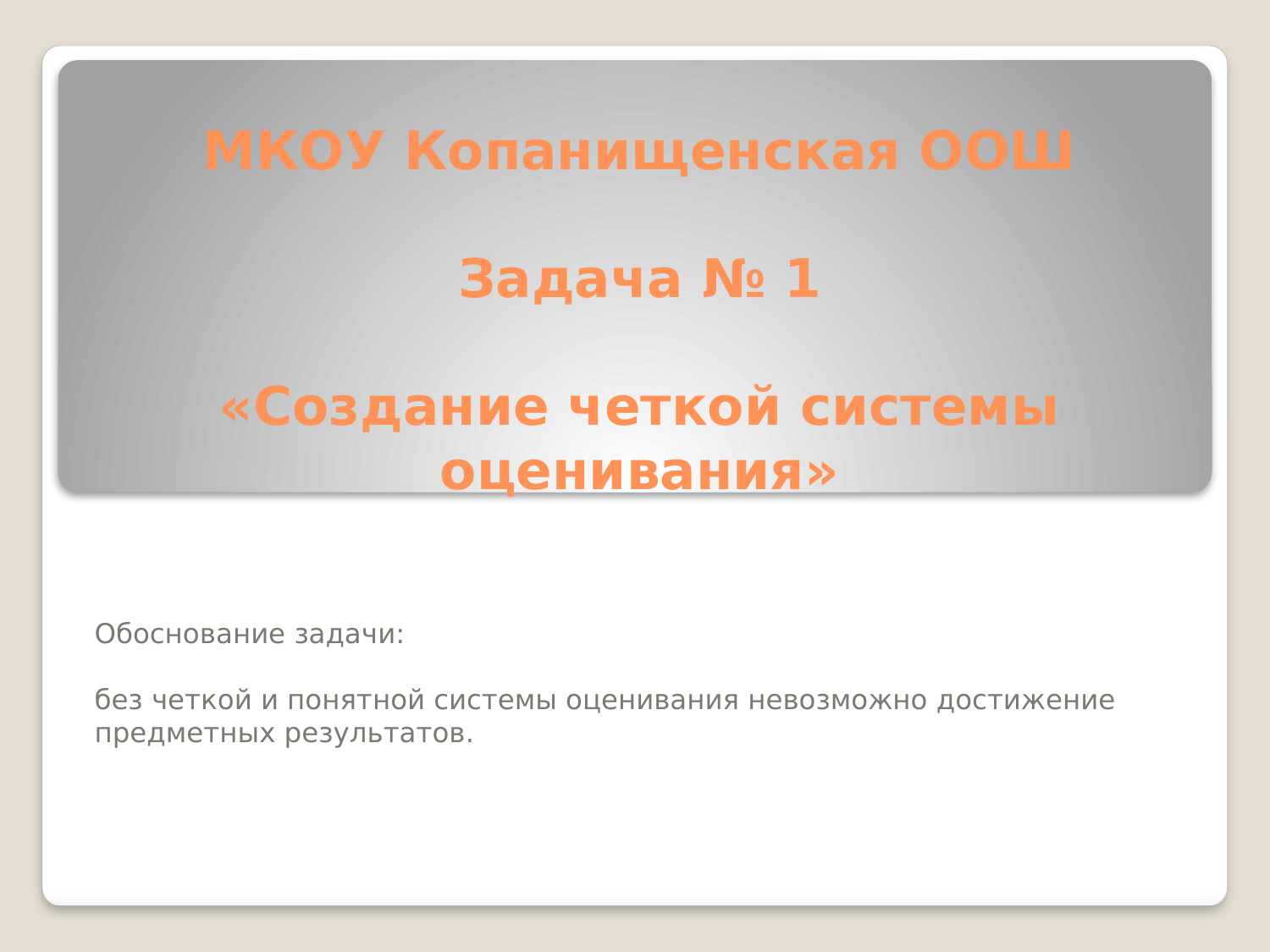

# МКОУ Копанищенская ООШ Задача № 1 «Создание четкой системы оценивания»
Обоснование задачи:

без четкой и понятной системы оценивания невозможно достижение предметных результатов.